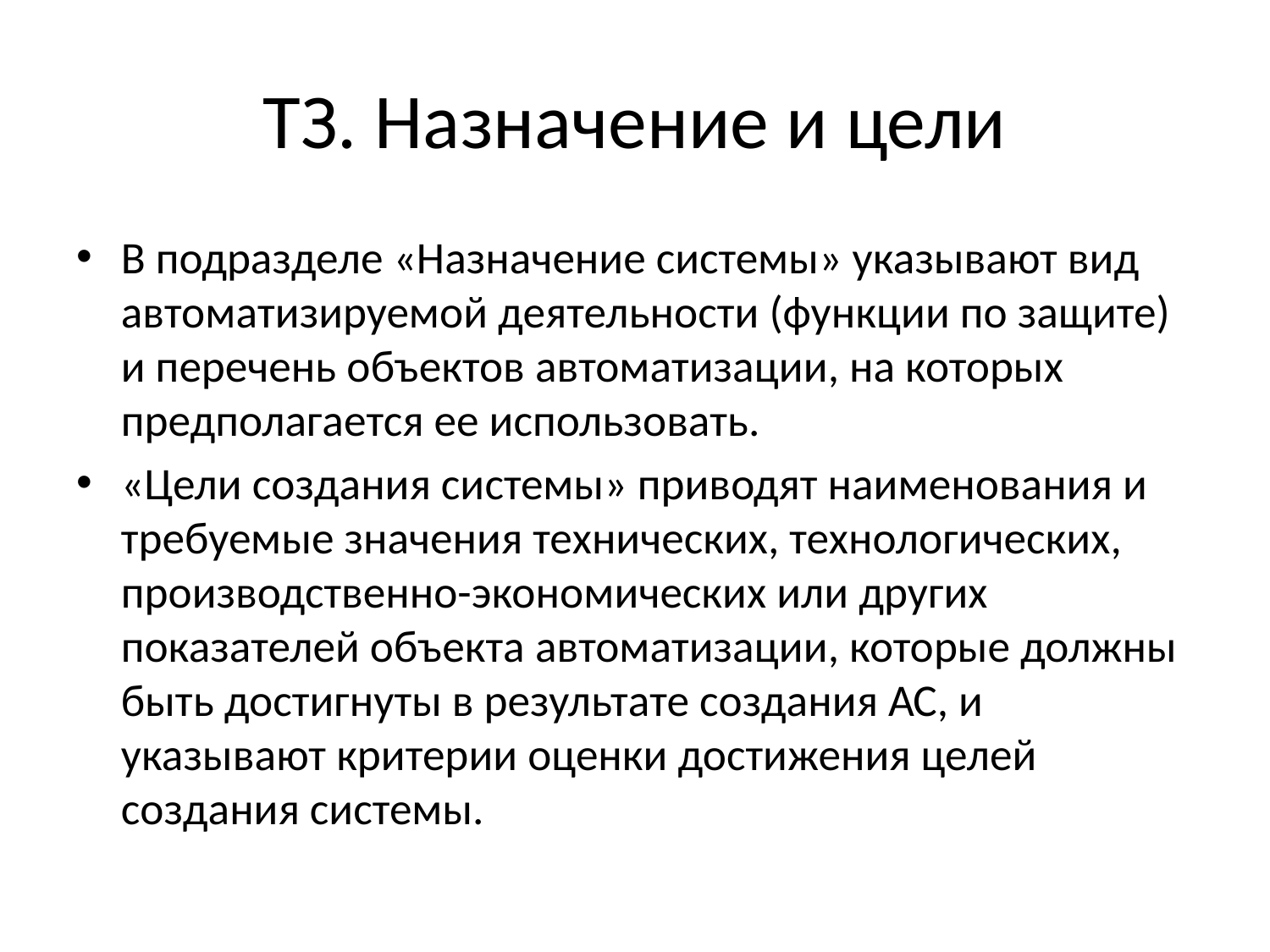

# ТЗ. Назначение и цели
В подразделе «Назначение системы» указывают вид автоматизируемой деятельности (функции по защите) и перечень объектов автоматизации, на которых предполагается ее использовать.
«Цели создания системы» приводят наименования и требуемые значения технических, технологических, производственно-экономических или других показателей объекта автоматизации, которые должны быть достигнуты в результате создания АС, и указывают критерии оценки достижения целей создания системы.